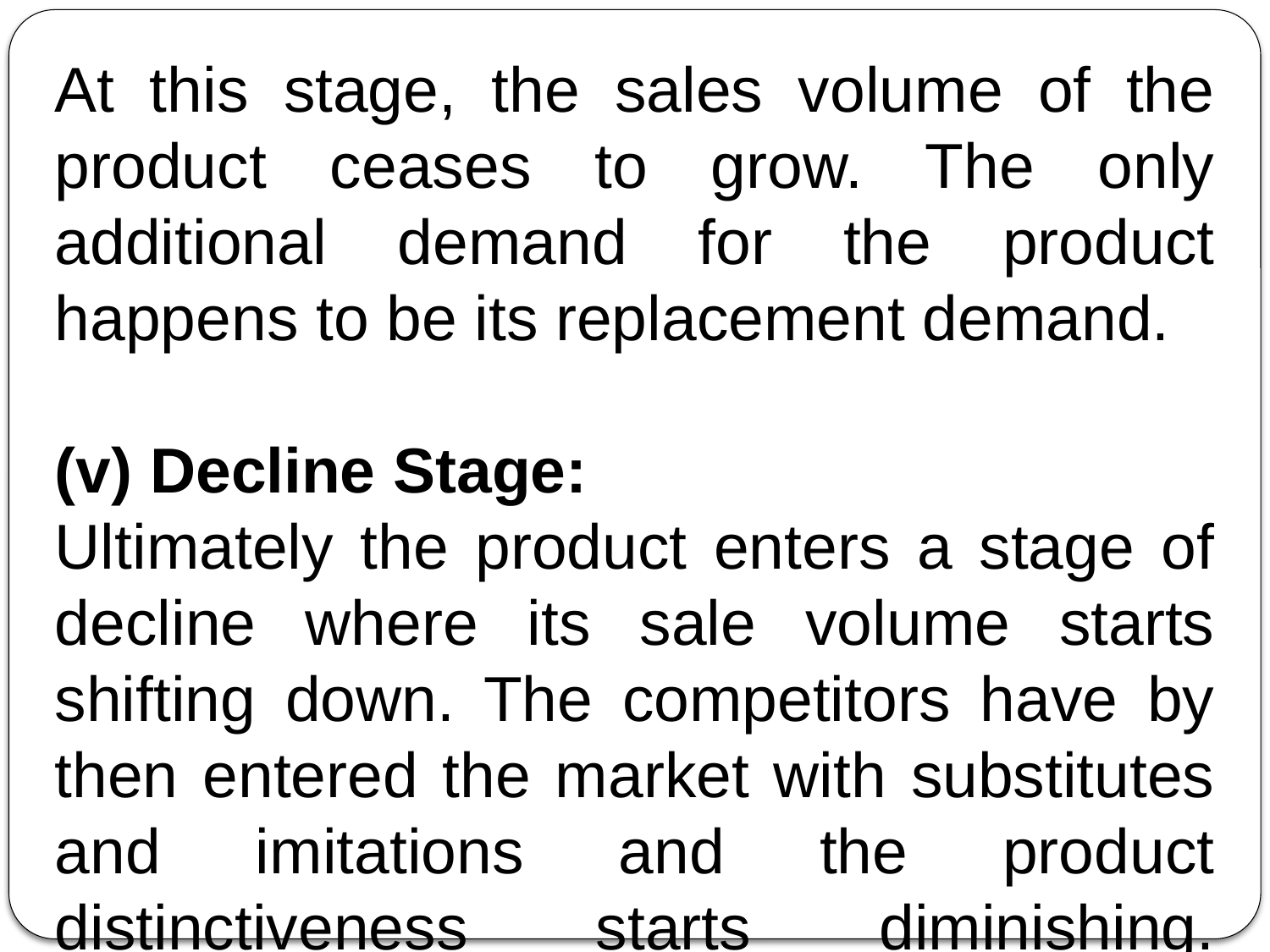

At this stage, the sales volume of the product ceases to grow. The only additional demand for the product happens to be its replacement demand.

(v) Decline Stage:
Ultimately the product enters a stage of decline where its sale volume starts shifting down. The competitors have by then entered the market with substitutes and imitations and the product distinctiveness starts diminishing. Consequently, the sale of the product also starts declining.